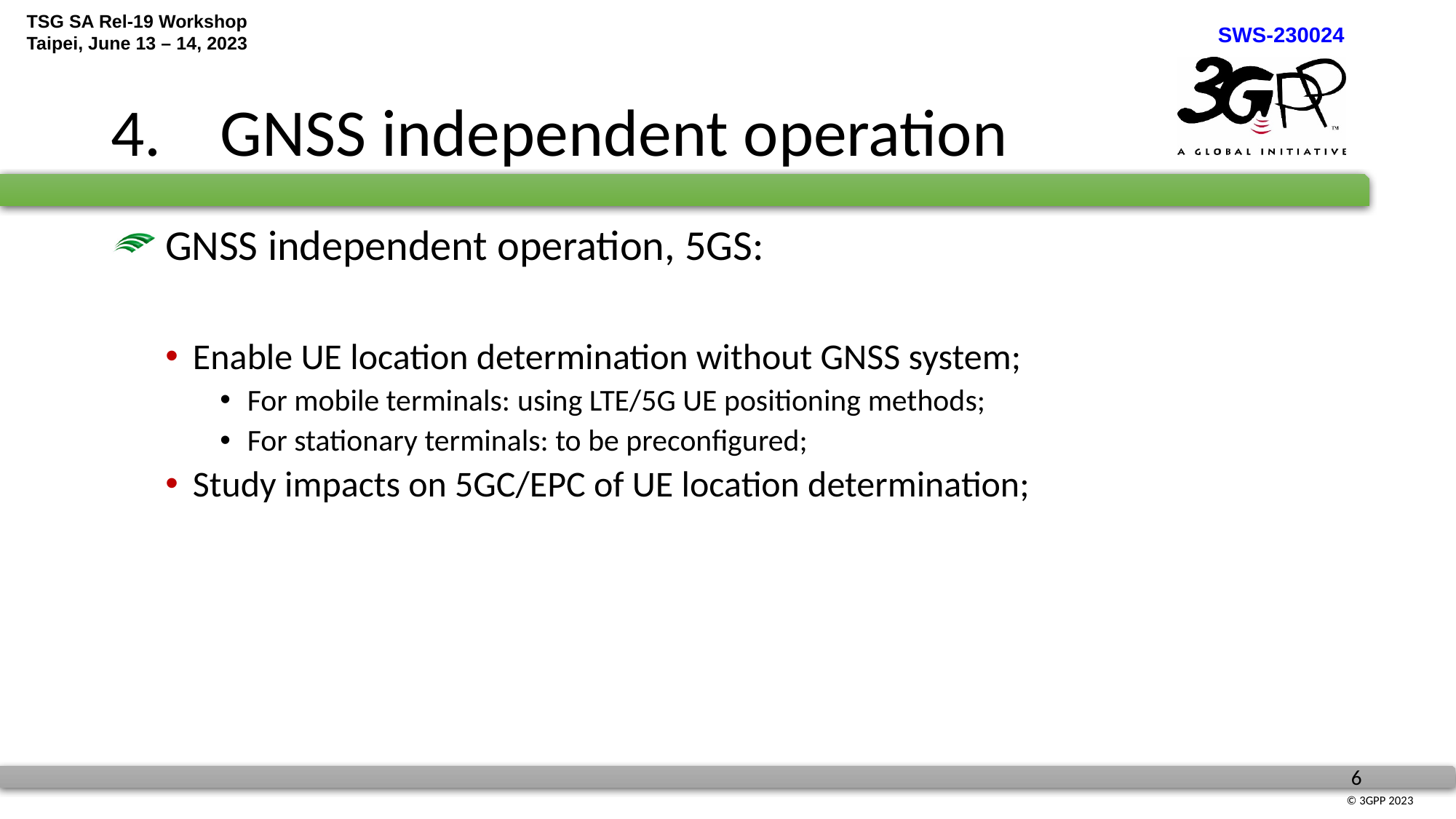

# 4.	GNSS independent operation
 GNSS independent operation, 5GS:

Enable UE location determination without GNSS system;
For mobile terminals: using LTE/5G UE positioning methods;
For stationary terminals: to be preconfigured;
Study impacts on 5GC/EPC of UE location determination;